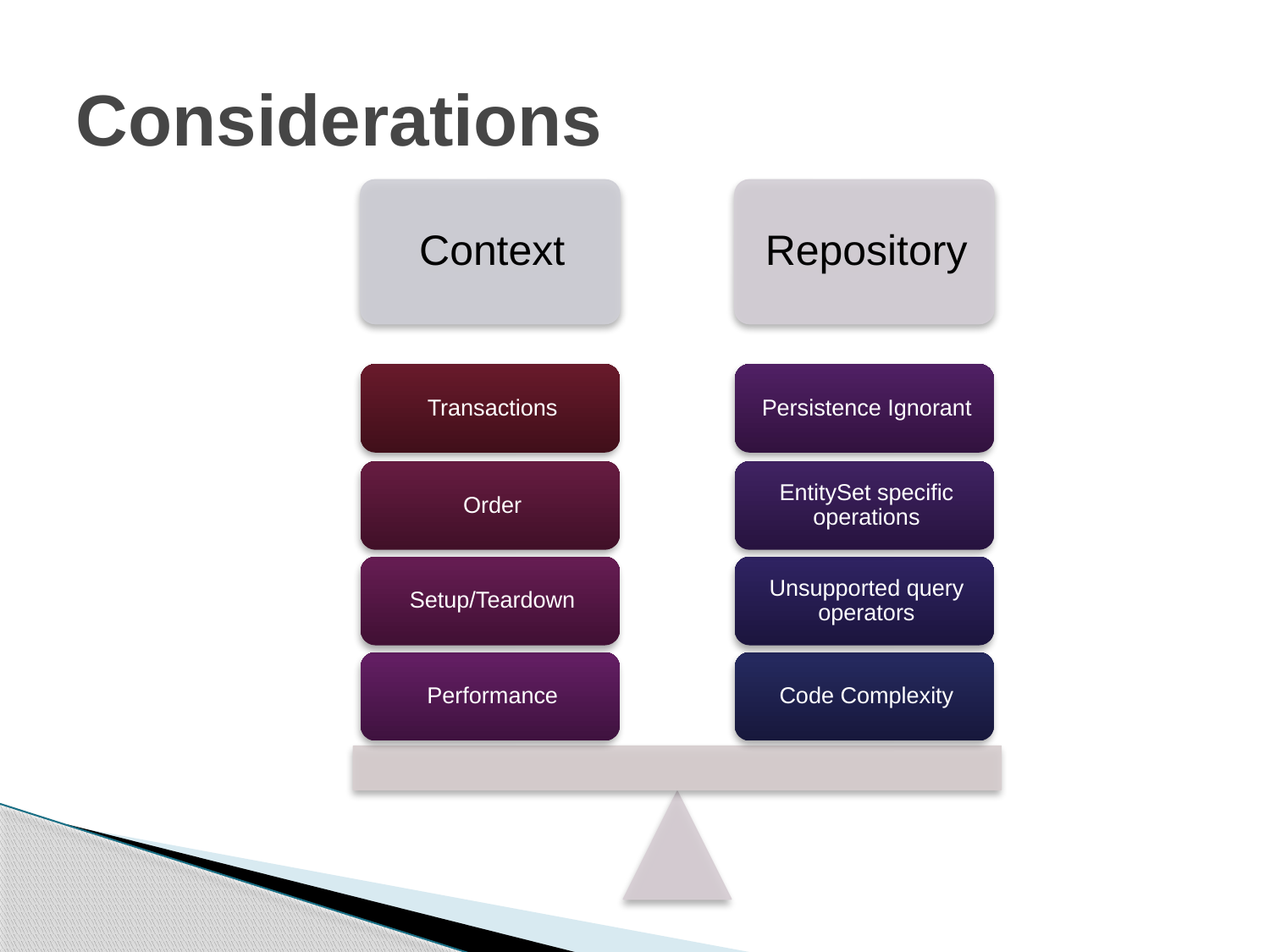

# Considerations
Context
Repository
Code Complexity
Unsupported query operators
EntitySet specific operations
Persistence Ignorant
Performance
Setup/Teardown
Order
Transactions